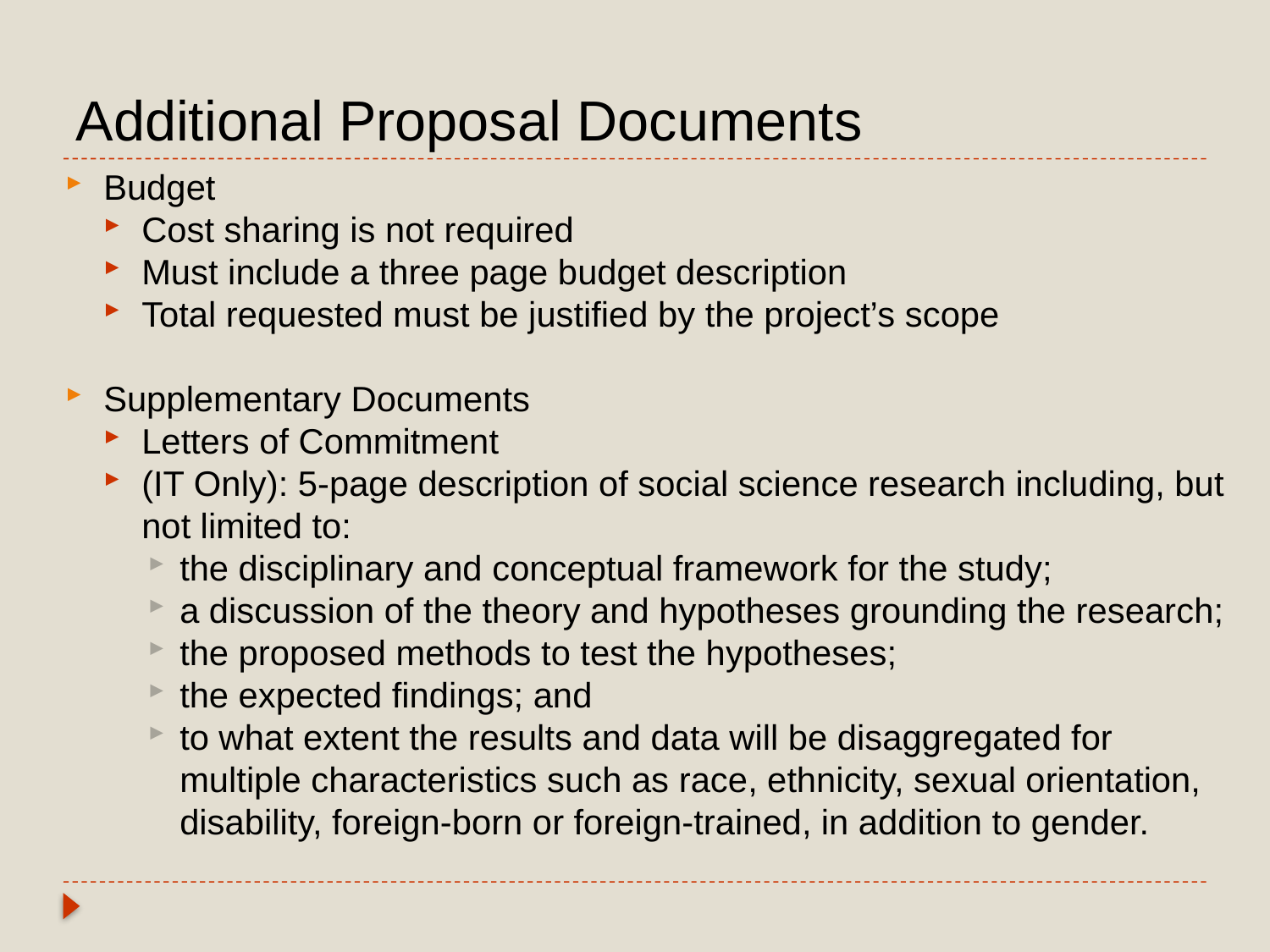

# Additional Proposal Documents
Budget
Cost sharing is not required
Must include a three page budget description
Total requested must be justified by the project’s scope

Supplementary Documents
Letters of Commitment
(IT Only): 5-page description of social science research including, but not limited to:
the disciplinary and conceptual framework for the study;
a discussion of the theory and hypotheses grounding the research;
the proposed methods to test the hypotheses;
the expected findings; and
to what extent the results and data will be disaggregated for multiple characteristics such as race, ethnicity, sexual orientation, disability, foreign-born or foreign-trained, in addition to gender.